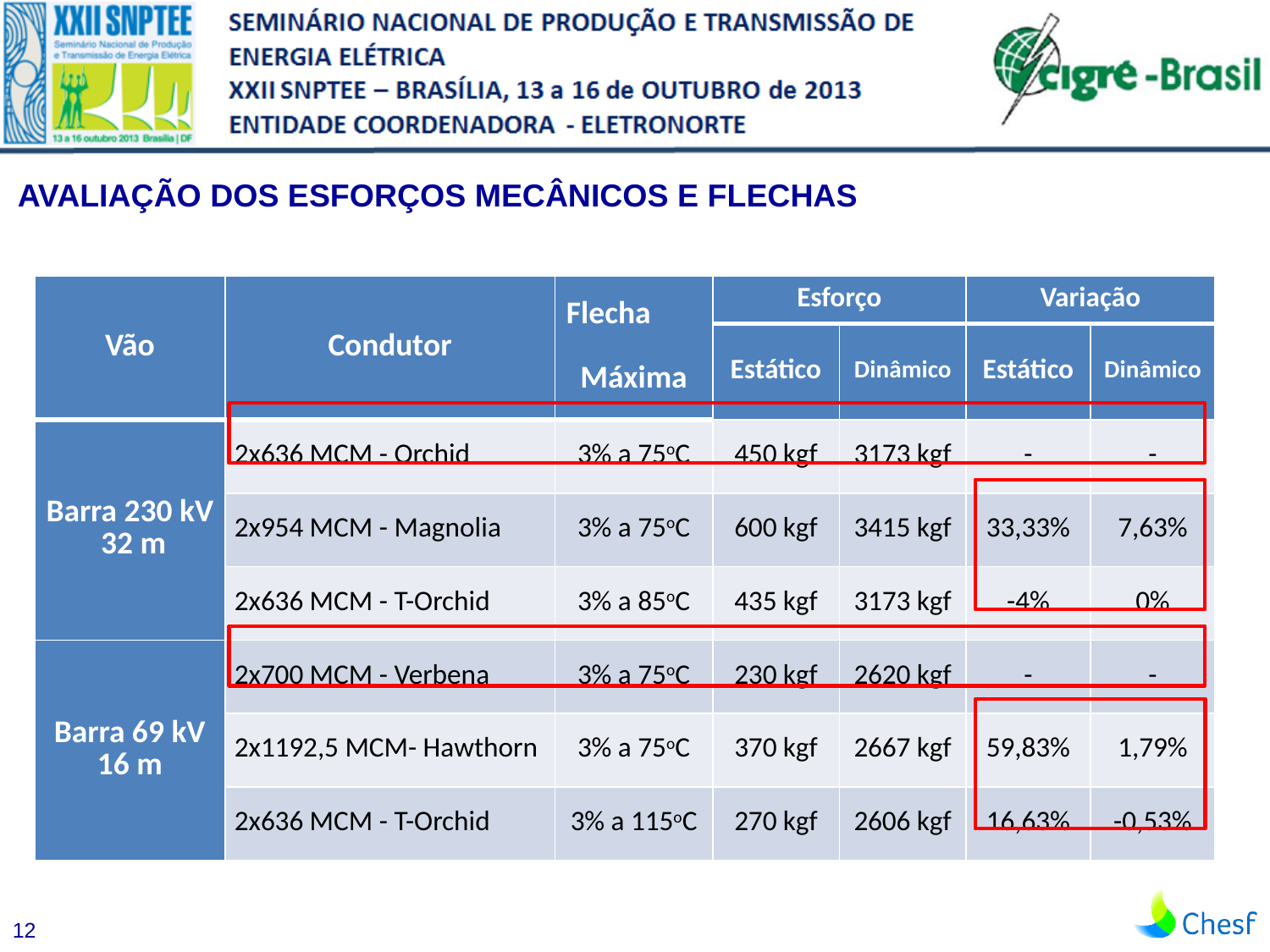

| Avaliação dos esforços mecânicos e flechas |
| --- |
| Vão | Condutor | Flecha Máxima | Esforço |  | Variação |  |
| --- | --- | --- | --- | --- | --- | --- |
|  |  |  | Estático | Dinâmico | Estático | Dinâmico |
| Barra 230 kV 32 m | 2x636 MCM - Orchid | 3% a 75oC | 450 kgf | 3173 kgf | - | - |
|  | 2x954 MCM - Magnolia | 3% a 75oC | 600 kgf | 3415 kgf | 33,33% | 7,63% |
|  | 2x636 MCM - T-Orchid | 3% a 85oC | 435 kgf | 3173 kgf | -4% | 0% |
| Barra 69 kV 16 m | 2x700 MCM - Verbena | 3% a 75oC | 230 kgf | 2620 kgf | - | - |
|  | 2x1192,5 MCM- Hawthorn | 3% a 75oC | 370 kgf | 2667 kgf | 59,83% | 1,79% |
|  | 2x636 MCM - T-Orchid | 3% a 115oC | 270 kgf | 2606 kgf | 16,63% | -0,53% |

12